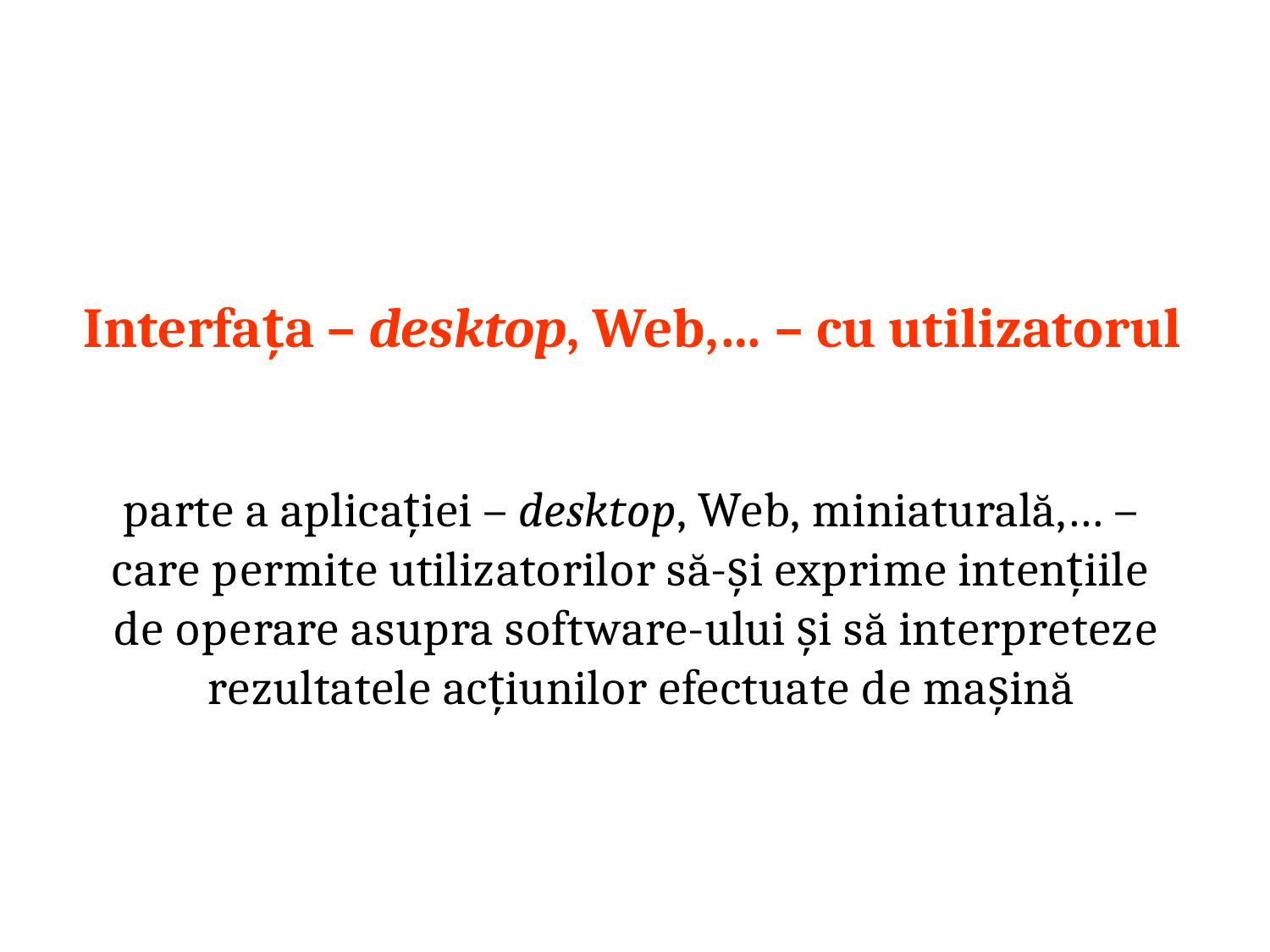

# Interfața – desktop, Web,… – cu utilizatorul
parte a aplicației – desktop, Web, miniaturală,… –  care permite utilizatorilor să-și exprime intențiile  de operare asupra software-ului și să interpreteze  rezultatele acțiunilor efectuate de mașină